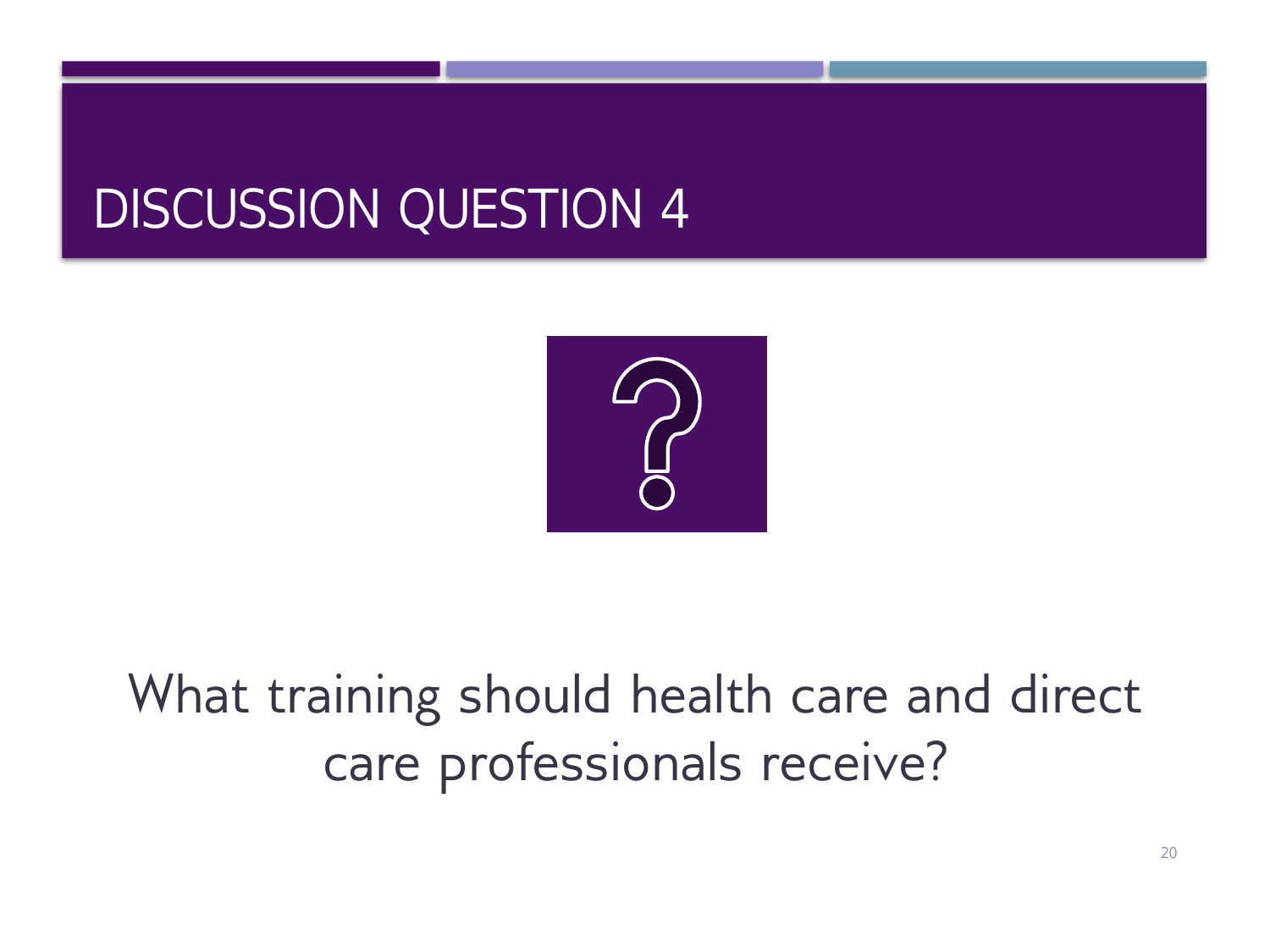

# Discussion Question 4

What training should health care and direct care professionals receive?

20